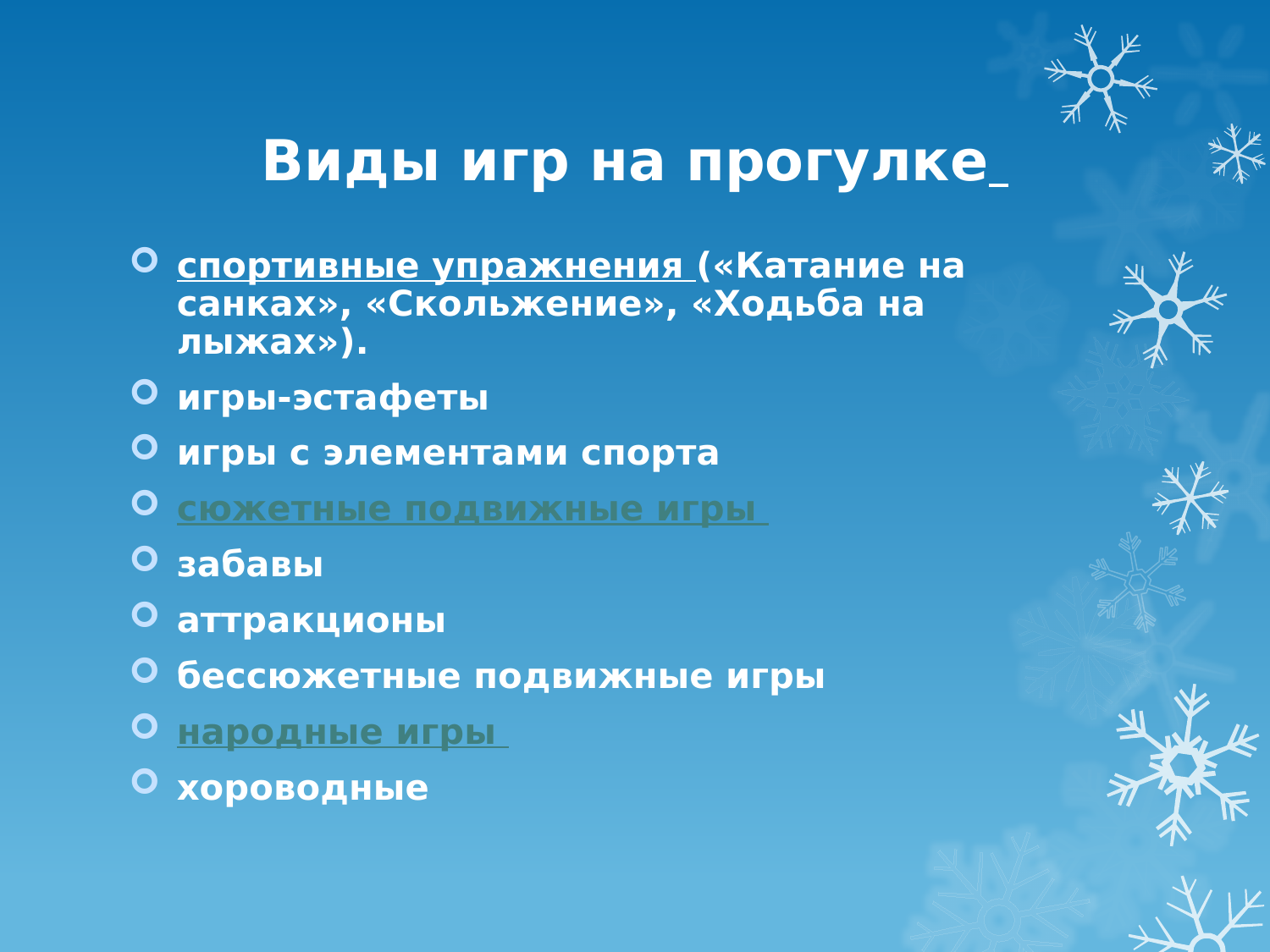

# Виды игр на прогулке

спортивные упражнения («Катание на санках», «Скольжение», «Ходьба на лыжах»).
игры-эстафеты
игры с элементами спорта
сюжетные подвижные игры
забавы
аттракционы
бессюжетные подвижные игры
народные игры
хороводные